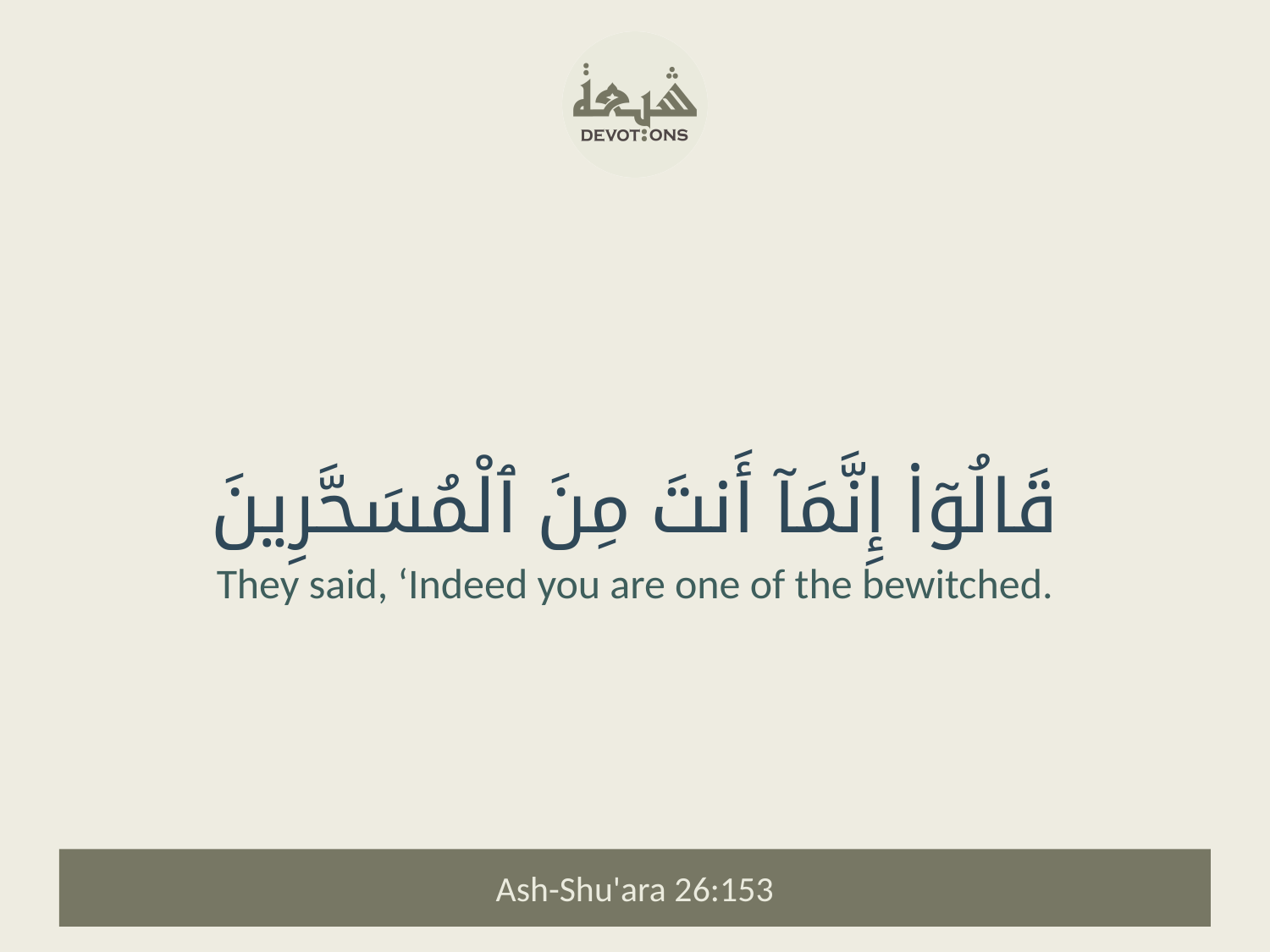

قَالُوٓا۟ إِنَّمَآ أَنتَ مِنَ ٱلْمُسَحَّرِينَ
They said, ‘Indeed you are one of the bewitched.
Ash-Shu'ara 26:153